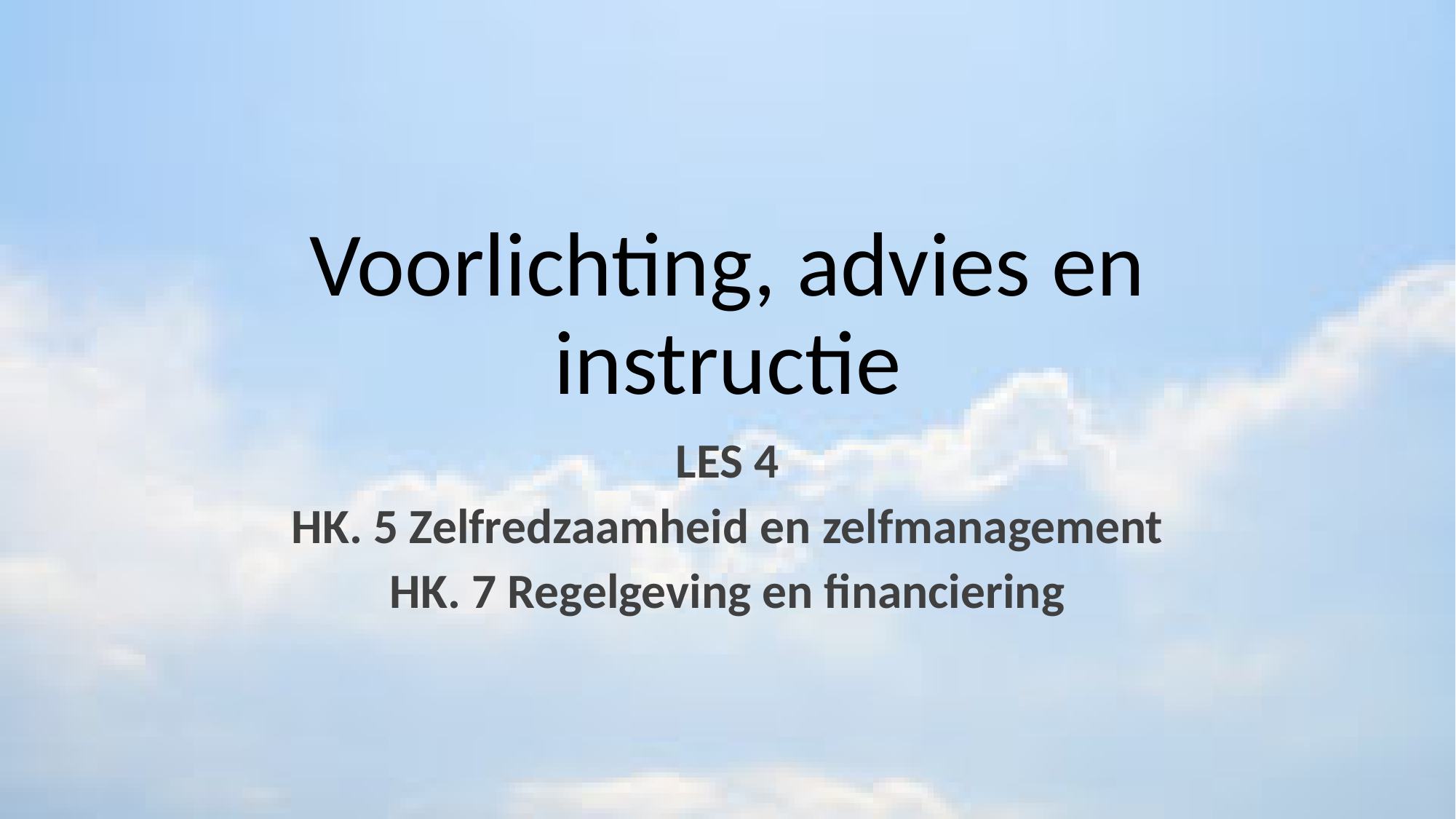

# Voorlichting, advies en instructie
LES 4
HK. 5 Zelfredzaamheid en zelfmanagement
HK. 7 Regelgeving en financiering